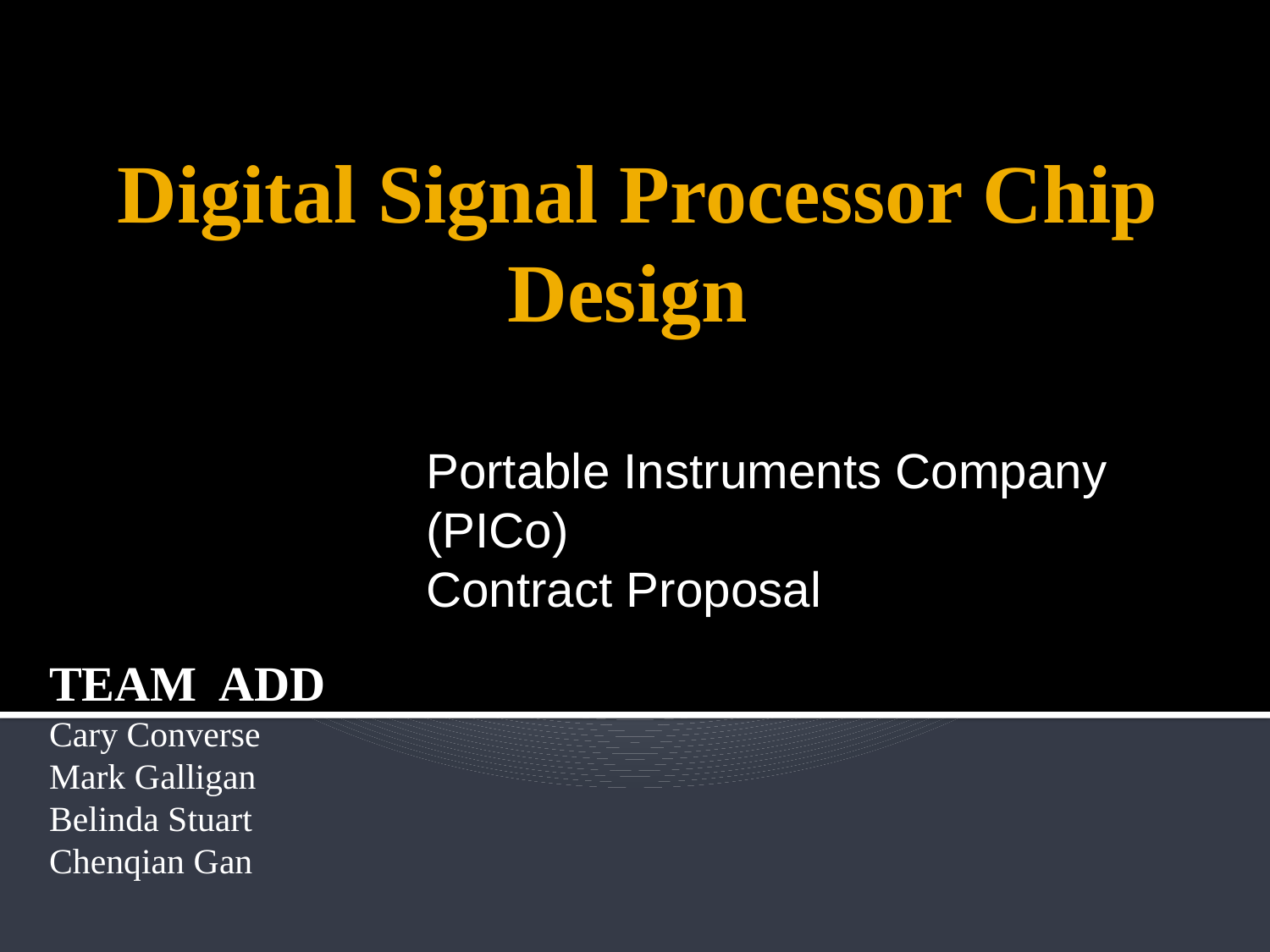

# Digital Signal Processor Chip Design
Portable Instruments Company (PICo)
Contract Proposal
TEAM  ADD
Cary Converse
Mark Galligan
Belinda Stuart
Chenqian Gan